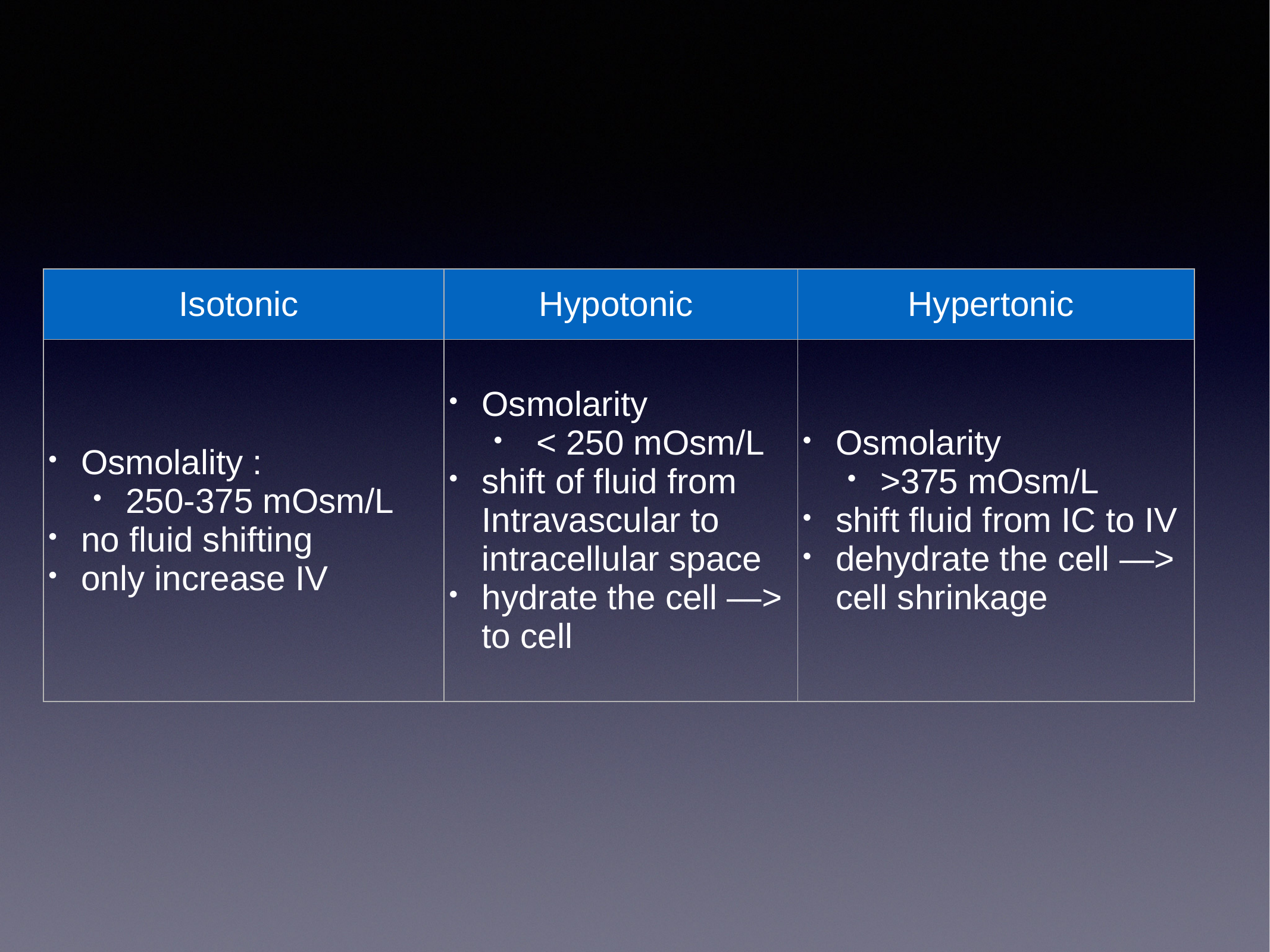

| Isotonic | Hypotonic | Hypertonic |
| --- | --- | --- |
| Osmolality : 250-375 mOsm/L no fluid shifting only increase IV | Osmolarity < 250 mOsm/L shift of fluid from Intravascular to intracellular space hydrate the cell —> to cell | Osmolarity >375 mOsm/L shift fluid from IC to IV dehydrate the cell —> cell shrinkage |